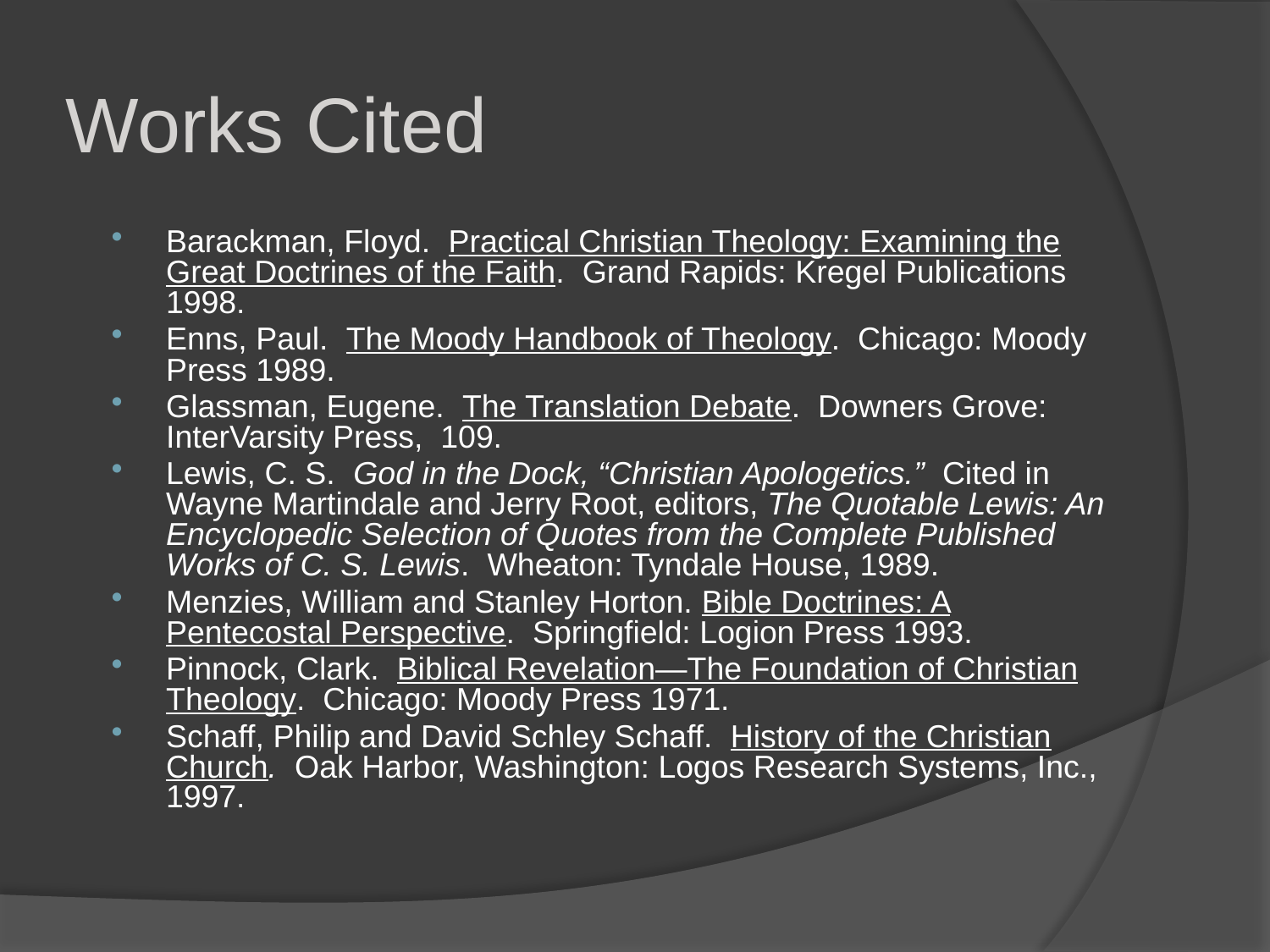

Works Cited
Barackman, Floyd.  Practical Christian Theology: Examining the Great Doctrines of the Faith.  Grand Rapids: Kregel Publications 1998.
Enns, Paul.  The Moody Handbook of Theology.  Chicago: Moody Press 1989.
Glassman, Eugene.  The Translation Debate.  Downers Grove: InterVarsity Press,  109.
Lewis, C. S.  God in the Dock, “Christian Apologetics.”  Cited in Wayne Martindale and Jerry Root, editors, The Quotable Lewis: An Encyclopedic Selection of Quotes from the Complete Published Works of C. S. Lewis.  Wheaton: Tyndale House, 1989.
Menzies, William and Stanley Horton. Bible Doctrines: A Pentecostal Perspective.  Springfield: Logion Press 1993.
Pinnock, Clark.  Biblical Revelation—The Foundation of Christian Theology.  Chicago: Moody Press 1971.
Schaff, Philip and David Schley Schaff.  History of the Christian Church.  Oak Harbor, Washington: Logos Research Systems, Inc., 1997.